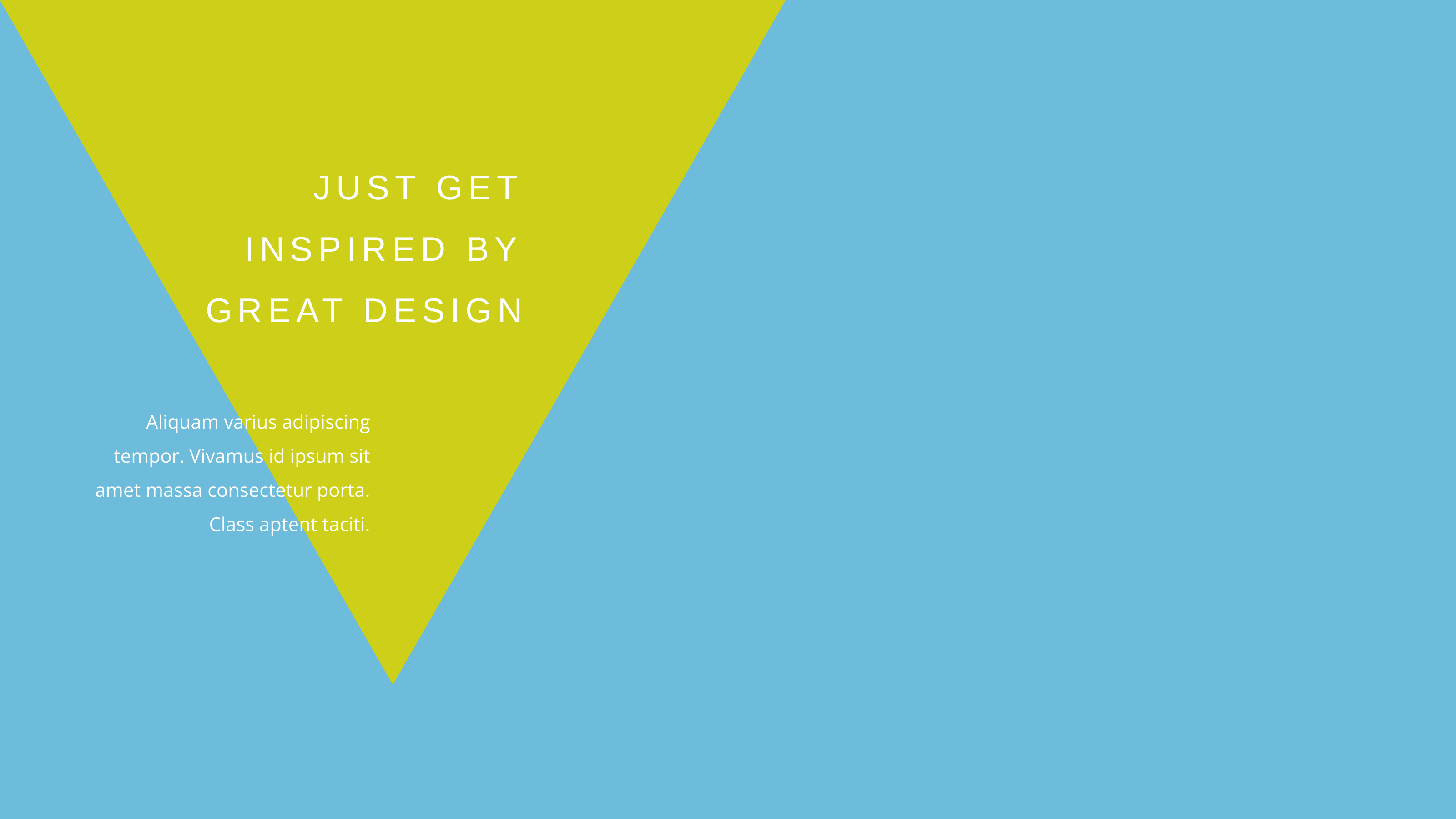

JUST GET INSPIRED BY GREAT DESIGN
Aliquam varius adipiscing tempor. Vivamus id ipsum sit amet massa consectetur porta. Class aptent taciti.